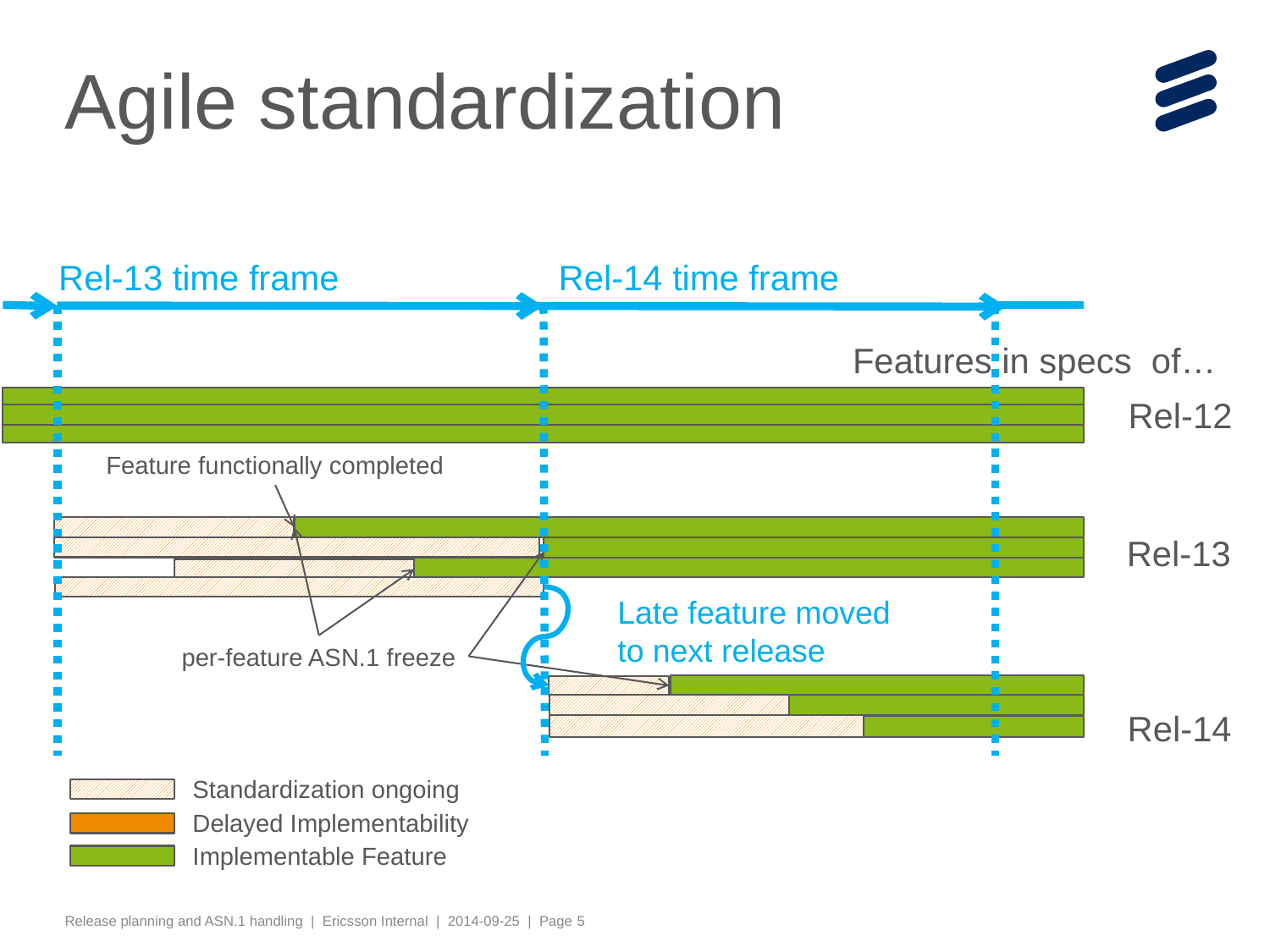

# Agile standardization
Rel-13 time frame
Rel-14 time frame
Features in specs  of…

Rel-12

Feature functionally completed

Rel-13

Late feature moved
to next release
per-feature ASN.1 freeze

Rel-14

Standardization ongoing

Delayed Implementability

Implementable Feature